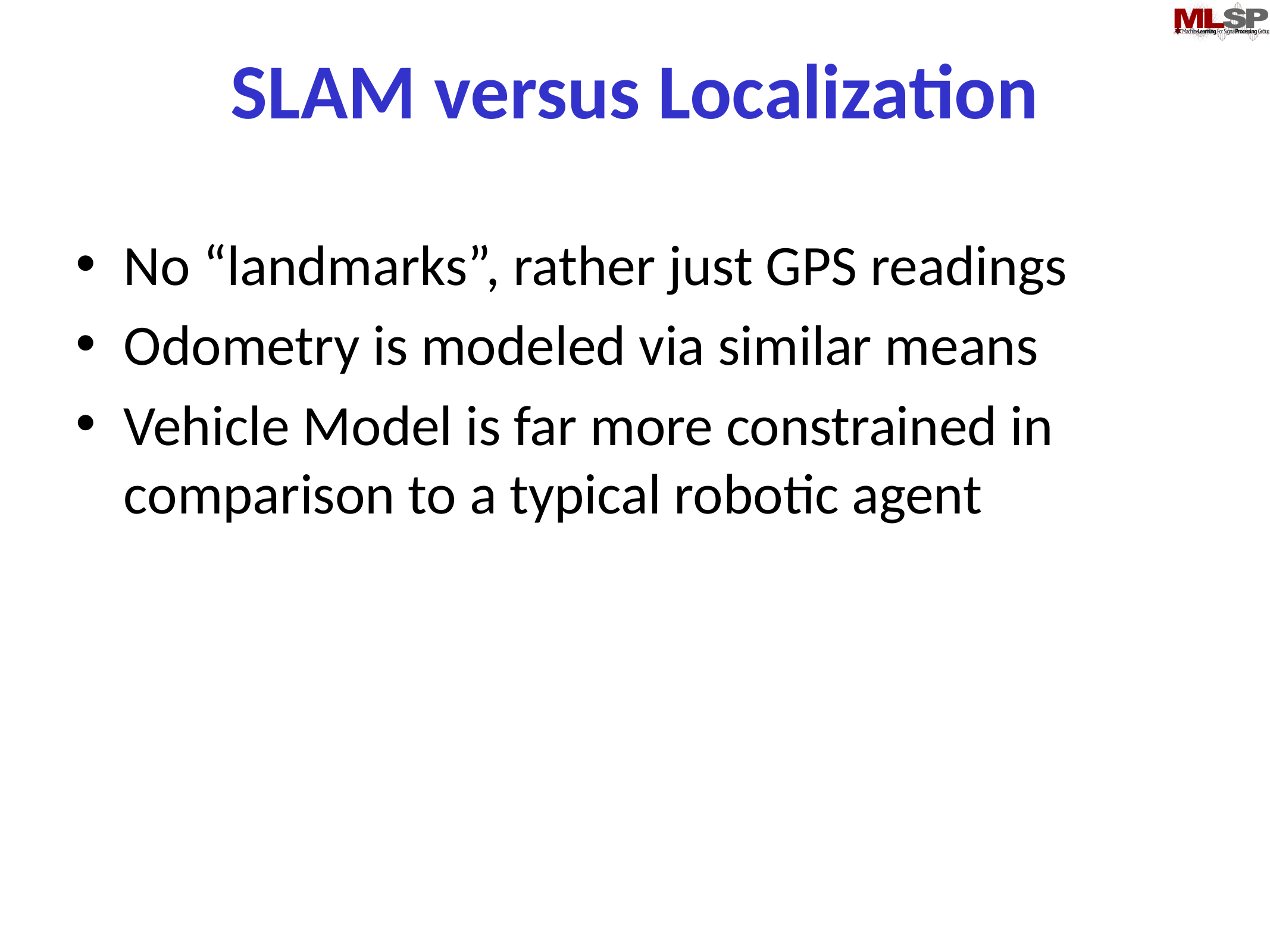

# SLAM versus Localization
No “landmarks”, rather just GPS readings
Odometry is modeled via similar means
Vehicle Model is far more constrained in comparison to a typical robotic agent